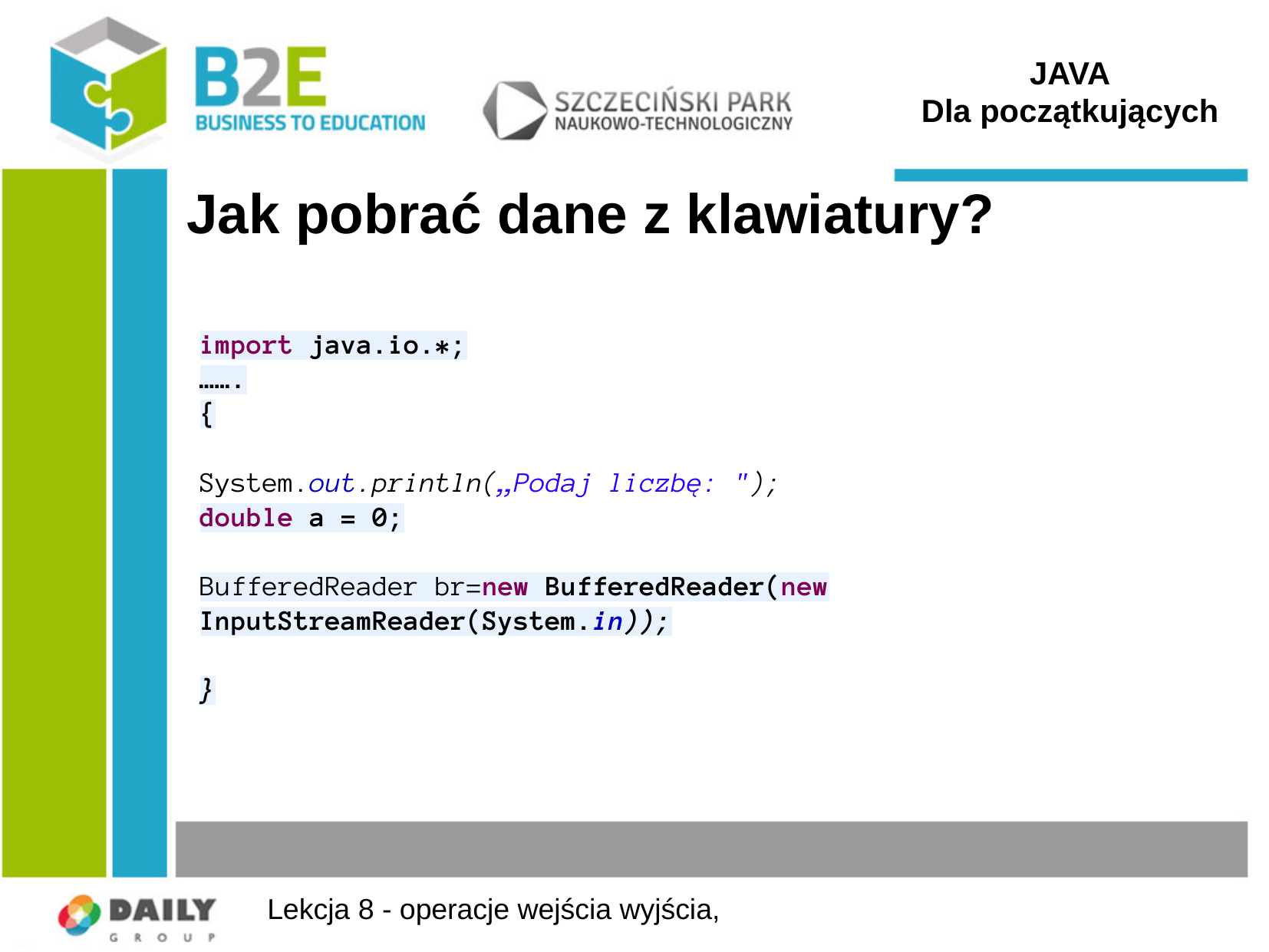

JAVA
Dla początkujących
# Jak pobrać dane z klawiatury?

import java.io.*;
…….
{

System.out.println(„Podaj liczbę: ");
double a = 0;

BufferedReader br=new BufferedReader(new InputStreamReader(System.in));

}
Lekcja 8 - operacje wejścia wyjścia,